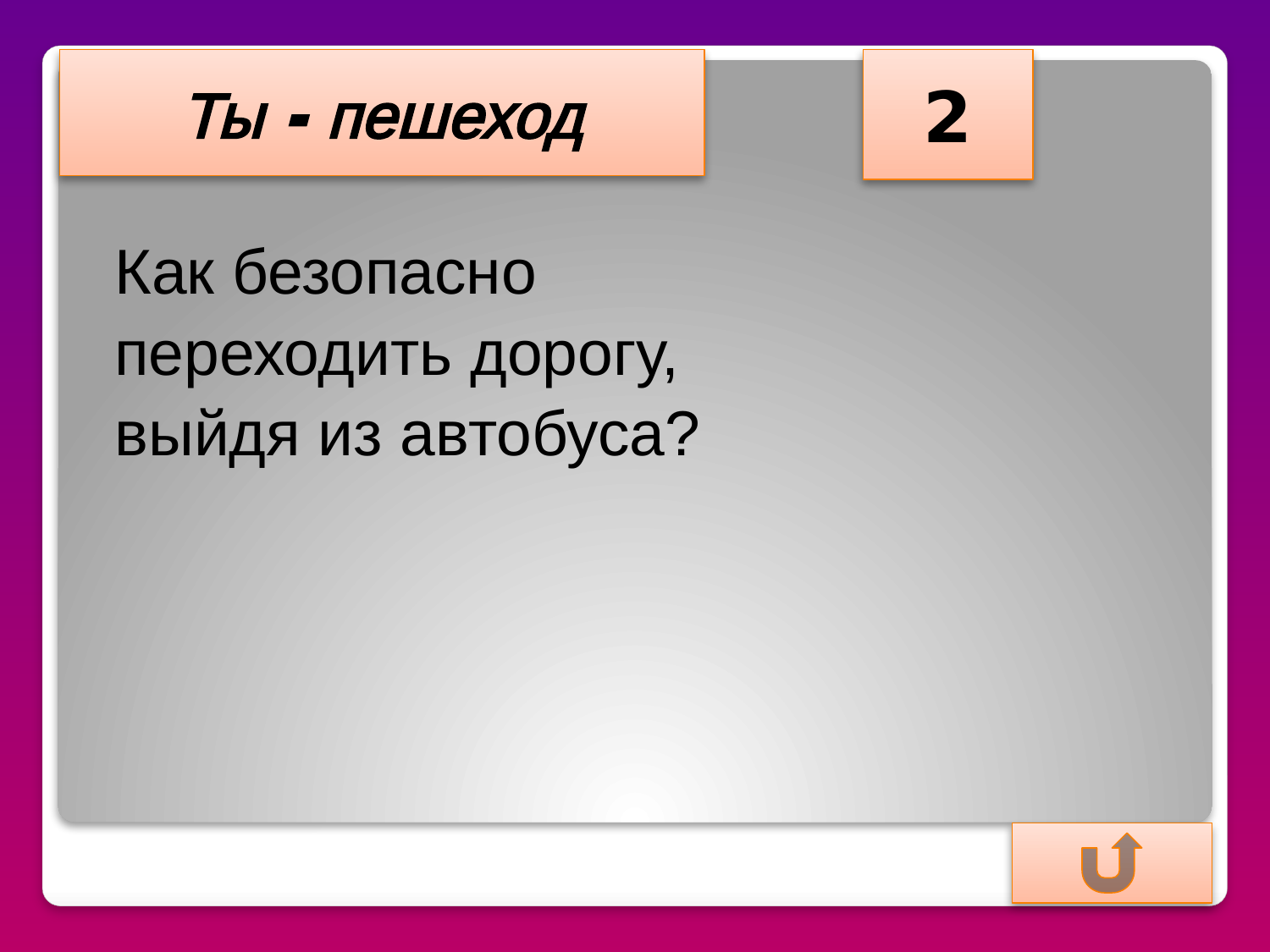

Ты - пешеход
2
Как безопасно
переходить дорогу,
выйдя из автобуса?